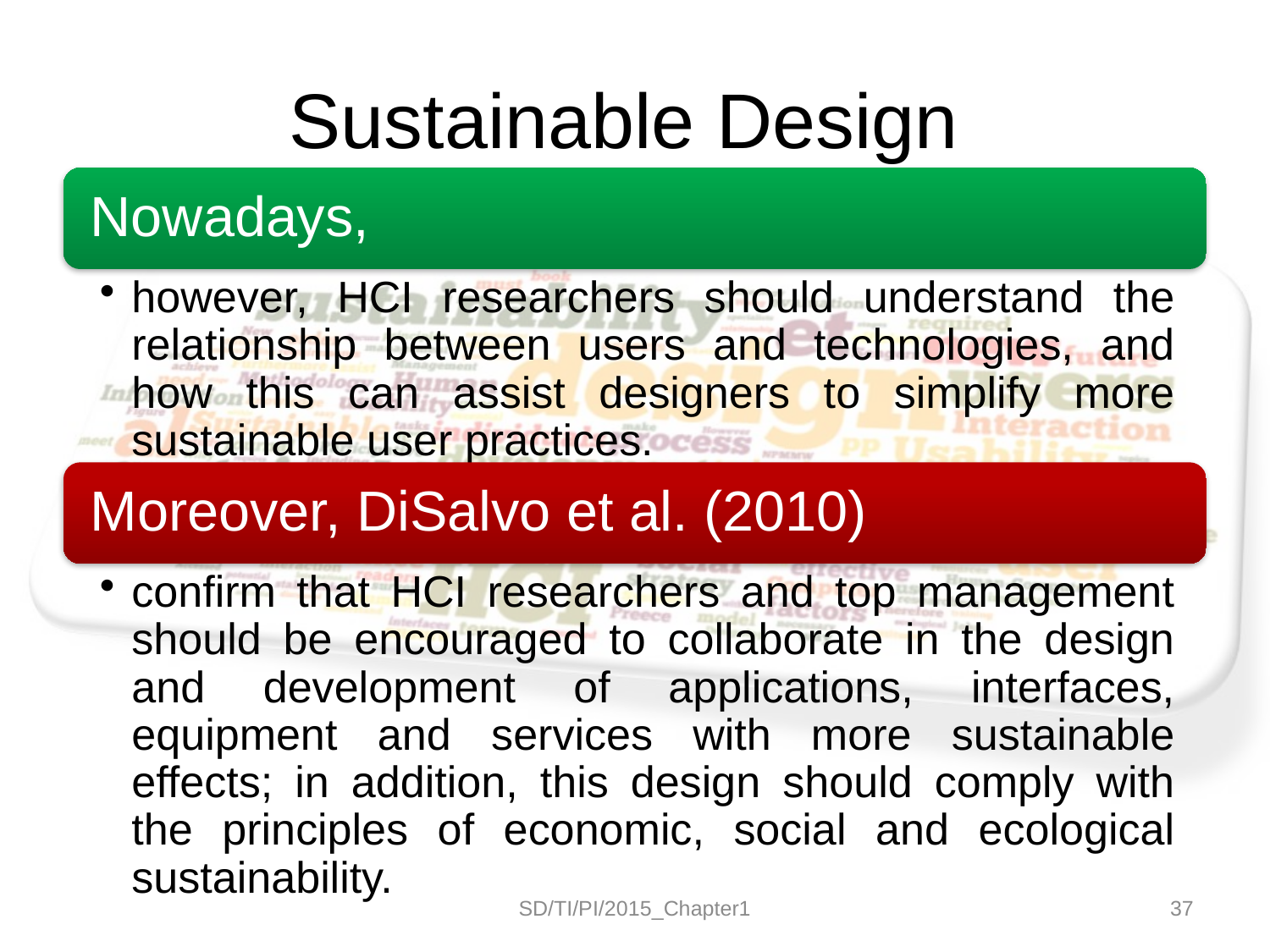

# Sustainable Design
Nowadays,
however, HCI researchers should understand the relationship between users and technologies, and how this can assist designers to simplify more sustainable user practices.
Moreover, DiSalvo et al. (2010)
confirm that HCI researchers and top management should be encouraged to collaborate in the design and development of applications, interfaces, equipment and services with more sustainable effects; in addition, this design should comply with the principles of economic, social and ecological sustainability.
SD/TI/PI/2015_Chapter1
37